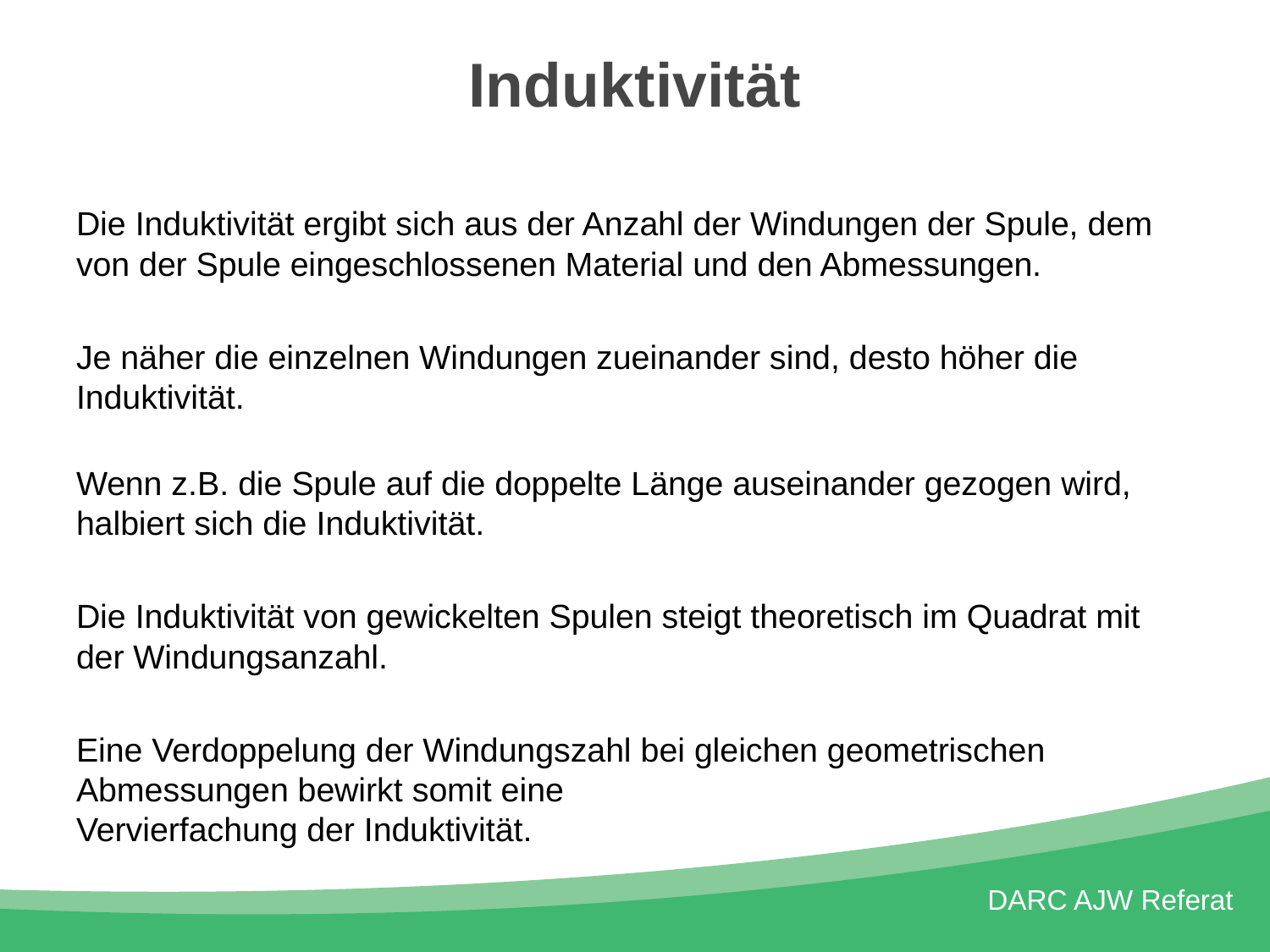

# Induktivität

Die Induktivität ergibt sich aus der Anzahl der Windungen der Spule, dem von der Spule eingeschlossenen Material und den Abmessungen.

Je näher die einzelnen Windungen zueinander sind, desto höher die Induktivität.
Wenn z.B. die Spule auf die doppelte Länge auseinander gezogen wird, halbiert sich die Induktivität.

Die Induktivität von gewickelten Spulen steigt theoretisch im Quadrat mit der Windungsanzahl.

Eine Verdoppelung der Windungszahl bei gleichen geometrischen Abmessungen bewirkt somit eine
Vervierfachung der Induktivität.